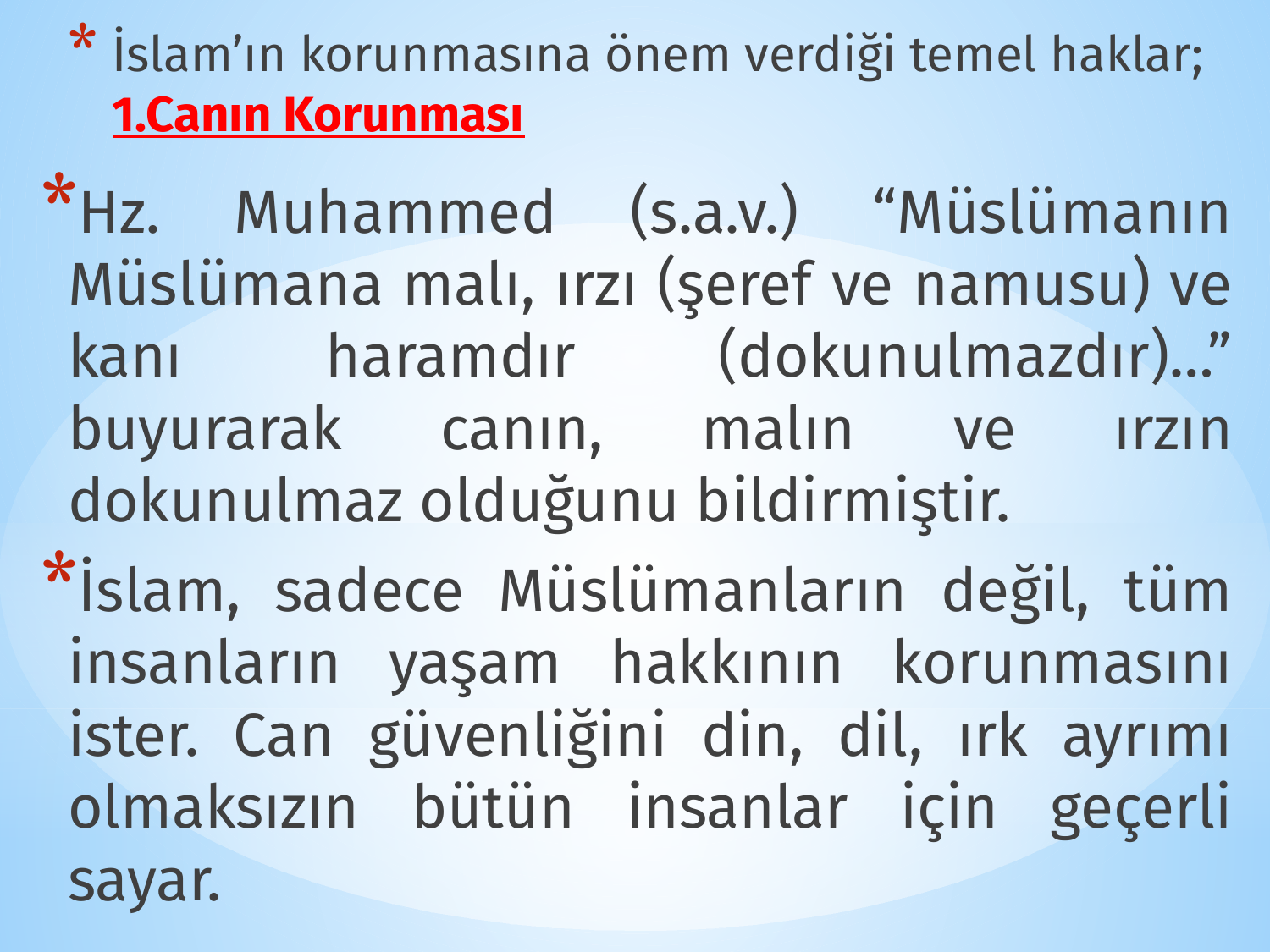

# İslam’ın korunmasına önem verdiği temel haklar; 1.Canın Korunması
Hz. Muhammed (s.a.v.) “Müslümanın Müslümana malı, ırzı (şeref ve namusu) ve kanı haramdır (dokunulmazdır)…” buyurarak canın, malın ve ırzın dokunulmaz olduğunu bildirmiştir.
İslam, sadece Müslümanların değil, tüm insanların yaşam hakkının korunmasını ister. Can güvenliğini din, dil, ırk ayrımı olmaksızın bütün insanlar için geçerli sayar.